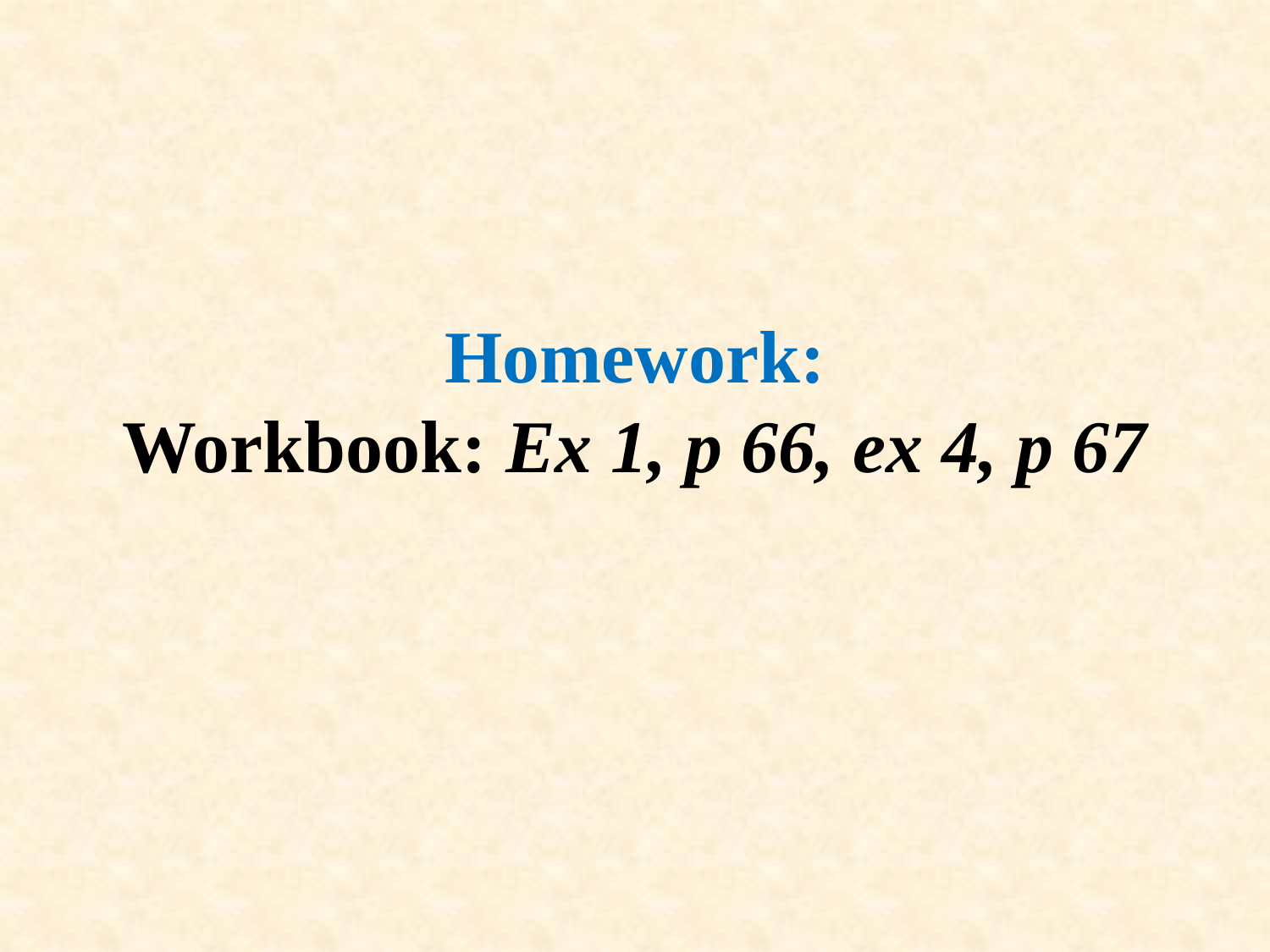

# Homework: Workbook: Ex 1, p 66, ex 4, p 67